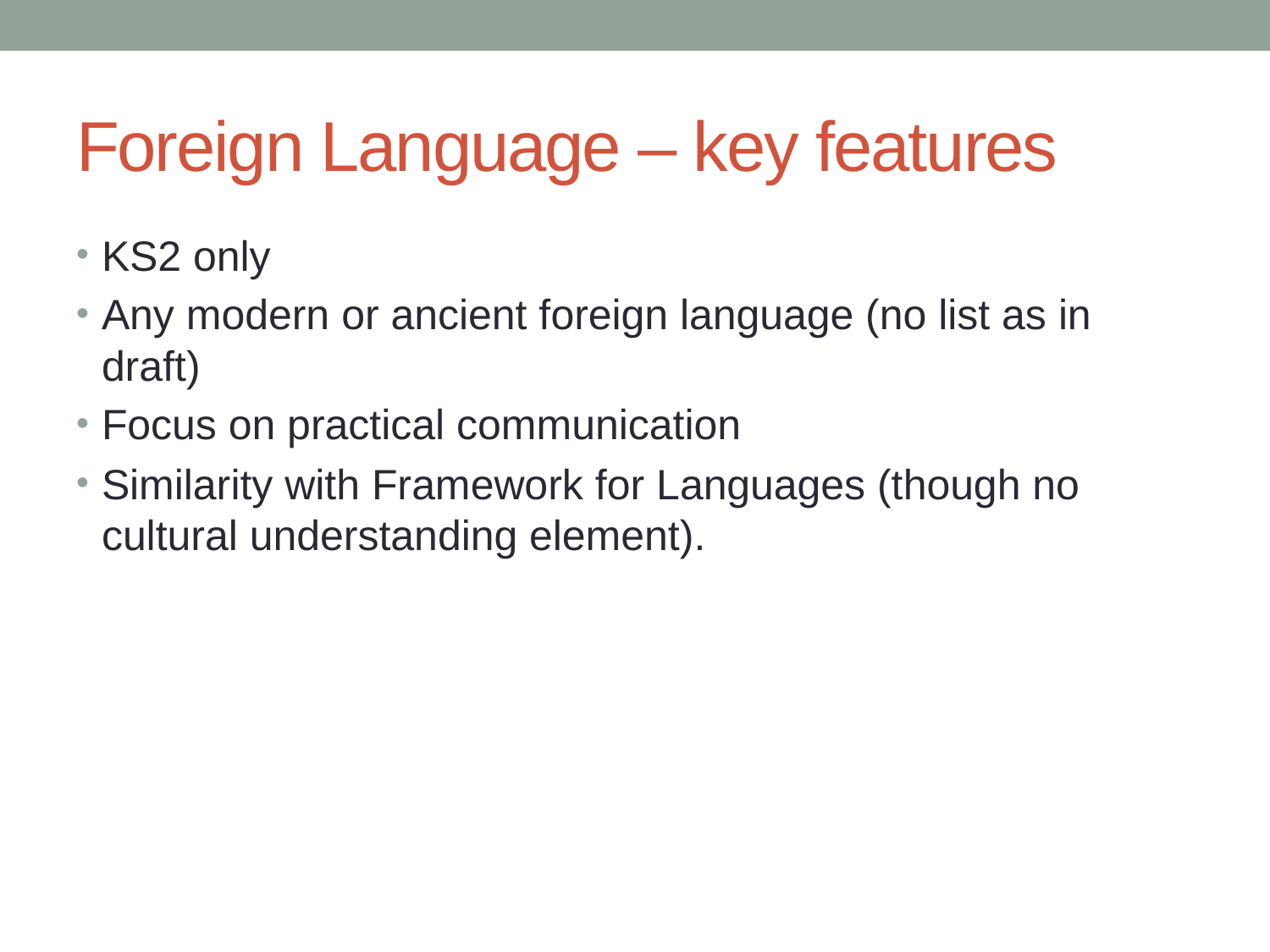

# Foreign Language – key features
KS2 only
Any modern or ancient foreign language (no list as in draft)
Focus on practical communication
Similarity with Framework for Languages (though no cultural understanding element).